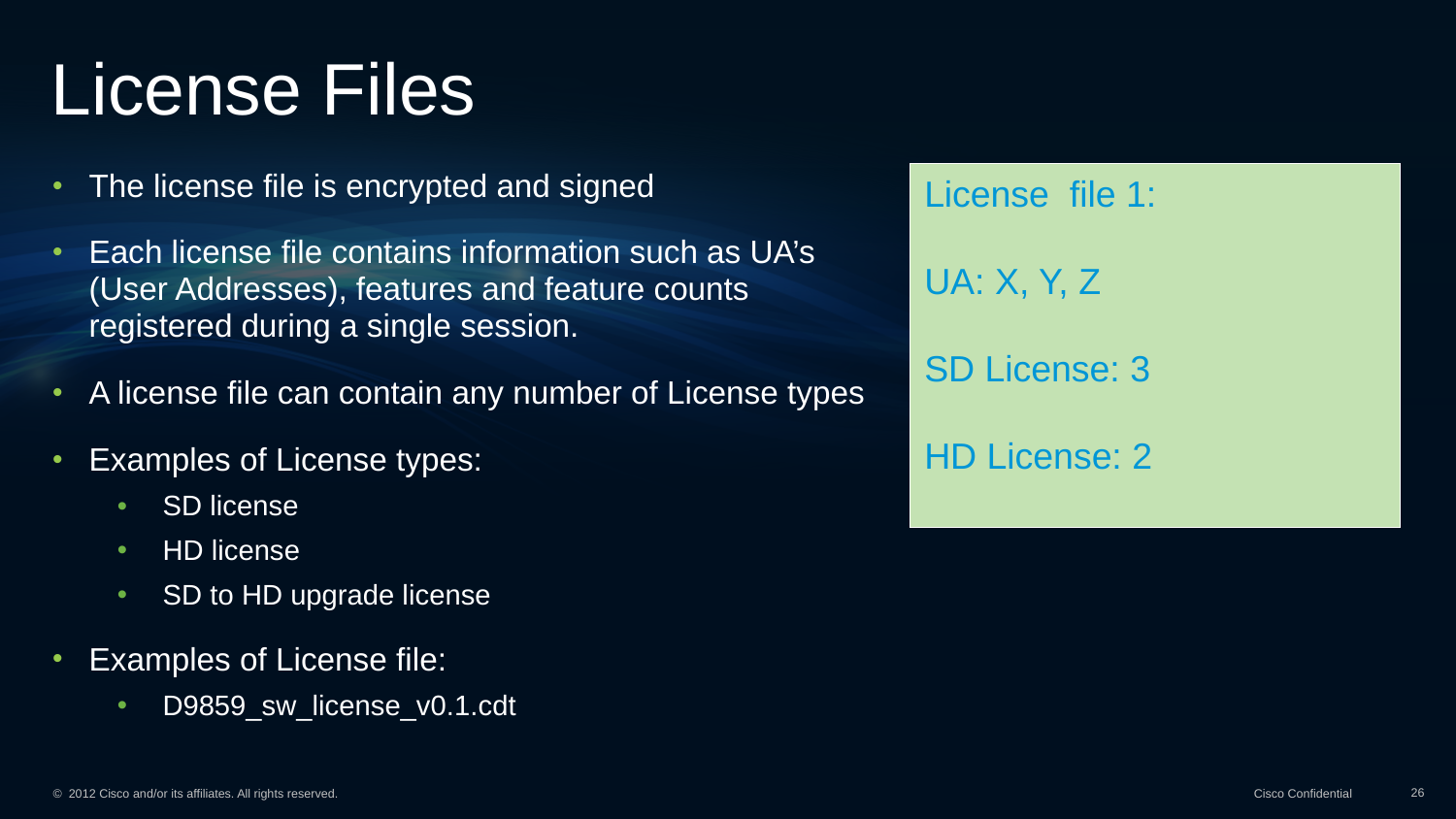

# License Files
The license file is encrypted and signed
Each license file contains information such as UA’s (User Addresses), features and feature counts registered during a single session.
A license file can contain any number of License types
Examples of License types:
SD license
HD license
SD to HD upgrade license
Examples of License file:
D9859_sw_license_v0.1.cdt

License  file 1:

UA: X, Y, Z

SD License: 3

HD License: 2